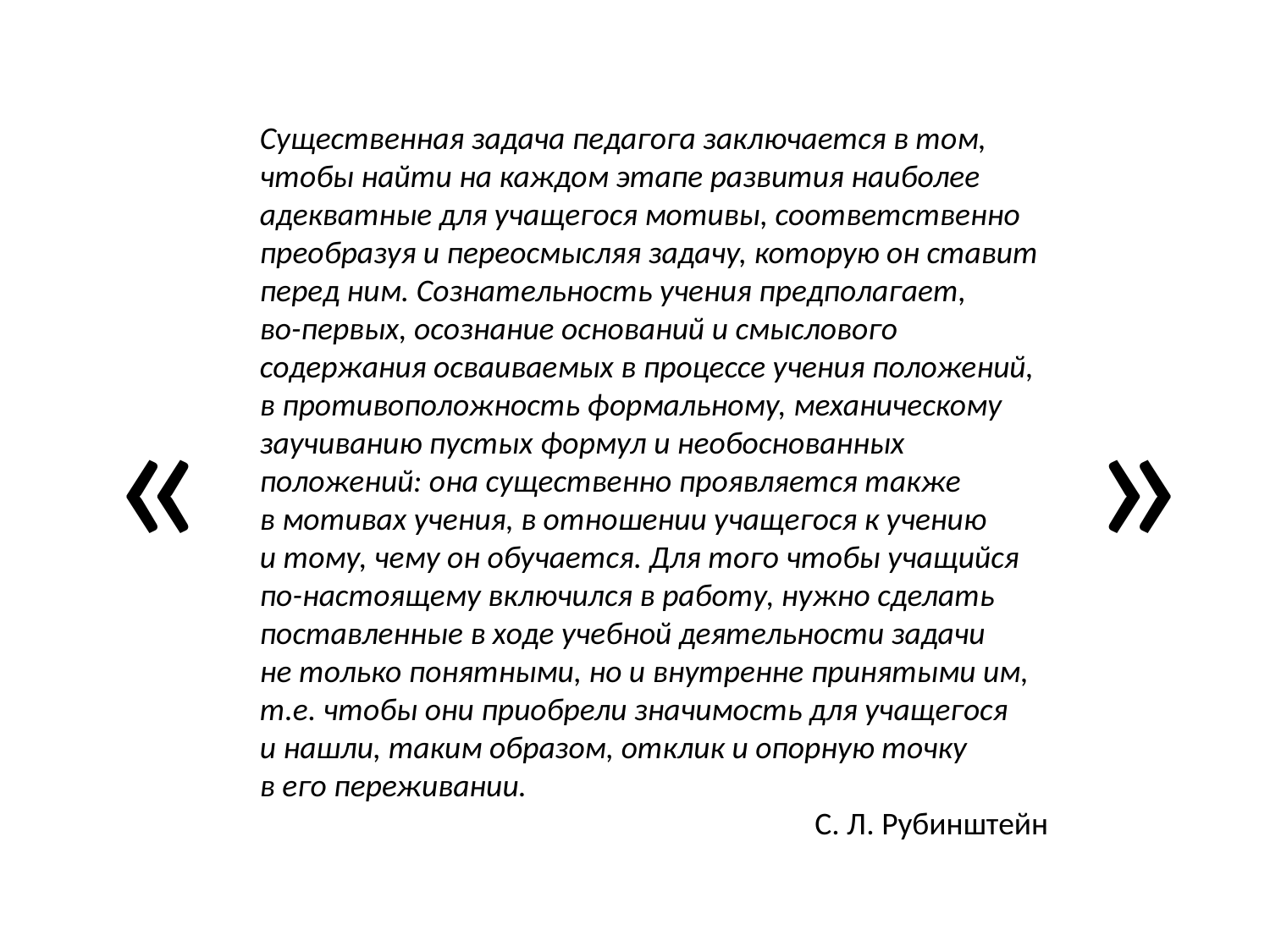

Существенная задача педагога заключается в том, чтобы найти на каждом этапе развития наиболее адекватные для учащегося мотивы, соответственно преобразуя и переосмысляя задачу, которую он ставит перед ним. Сознательность учения предполагает,
во-первых, осознание оснований и смыслового содержания осваиваемых в процессе учения положений, в противоположность формальному, механическому заучиванию пустых формул и необоснованных положений: она существенно проявляется также
в мотивах учения, в отношении учащегося к учению
и тому, чему он обучается. Для того чтобы учащийся по-настоящему включился в работу, нужно сделать поставленные в ходе учебной деятельности задачи
не только понятными, но и внутренне принятыми им, т.е. чтобы они приобрели значимость для учащегося
и нашли, таким образом, отклик и опорную точку
в его переживании.
С. Л. Рубинштейн
«
»